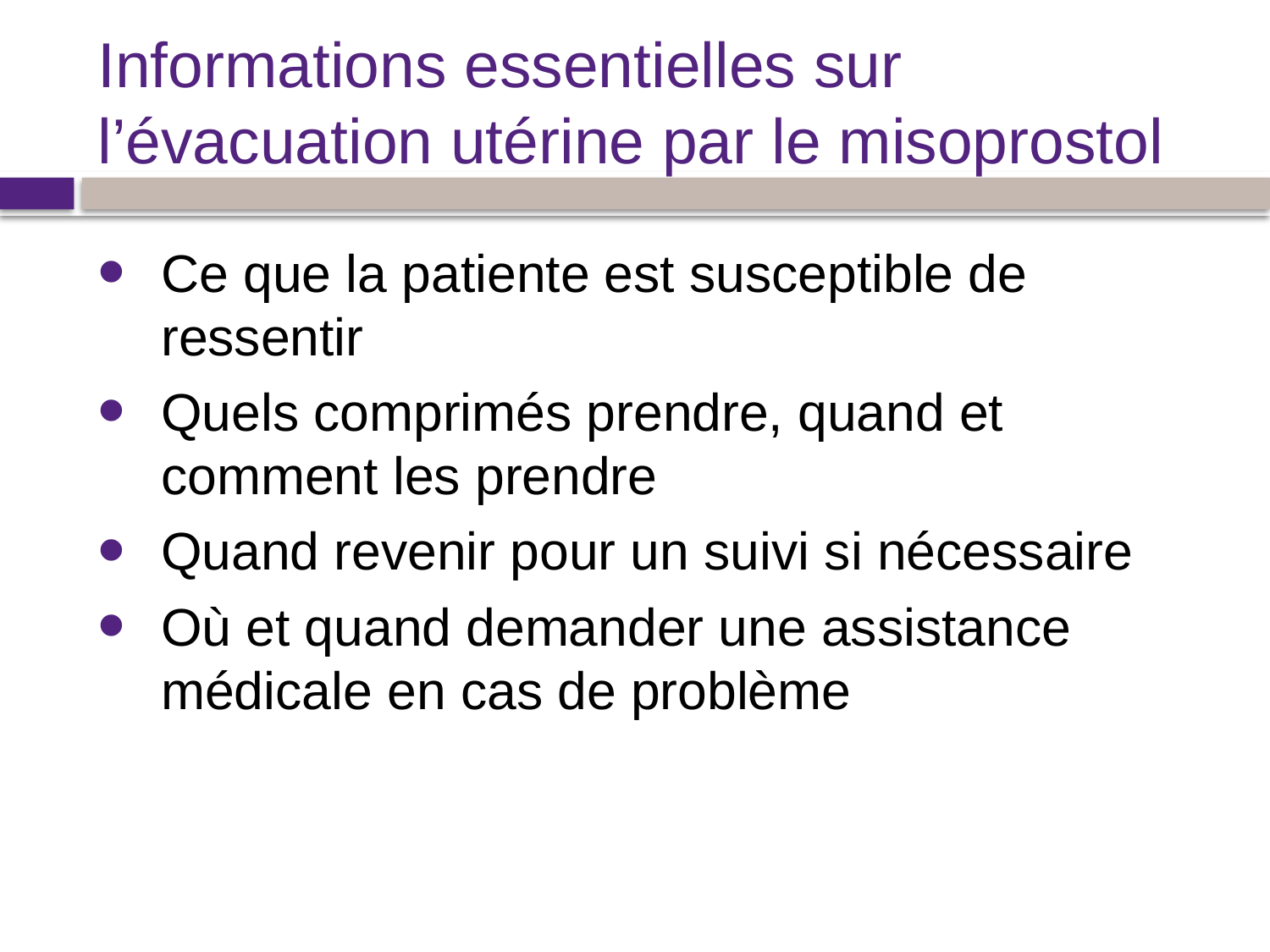

# Informations essentielles sur l’évacuation utérine par le misoprostol
Ce que la patiente est susceptible de ressentir
Quels comprimés prendre, quand et comment les prendre
Quand revenir pour un suivi si nécessaire
Où et quand demander une assistance médicale en cas de problème